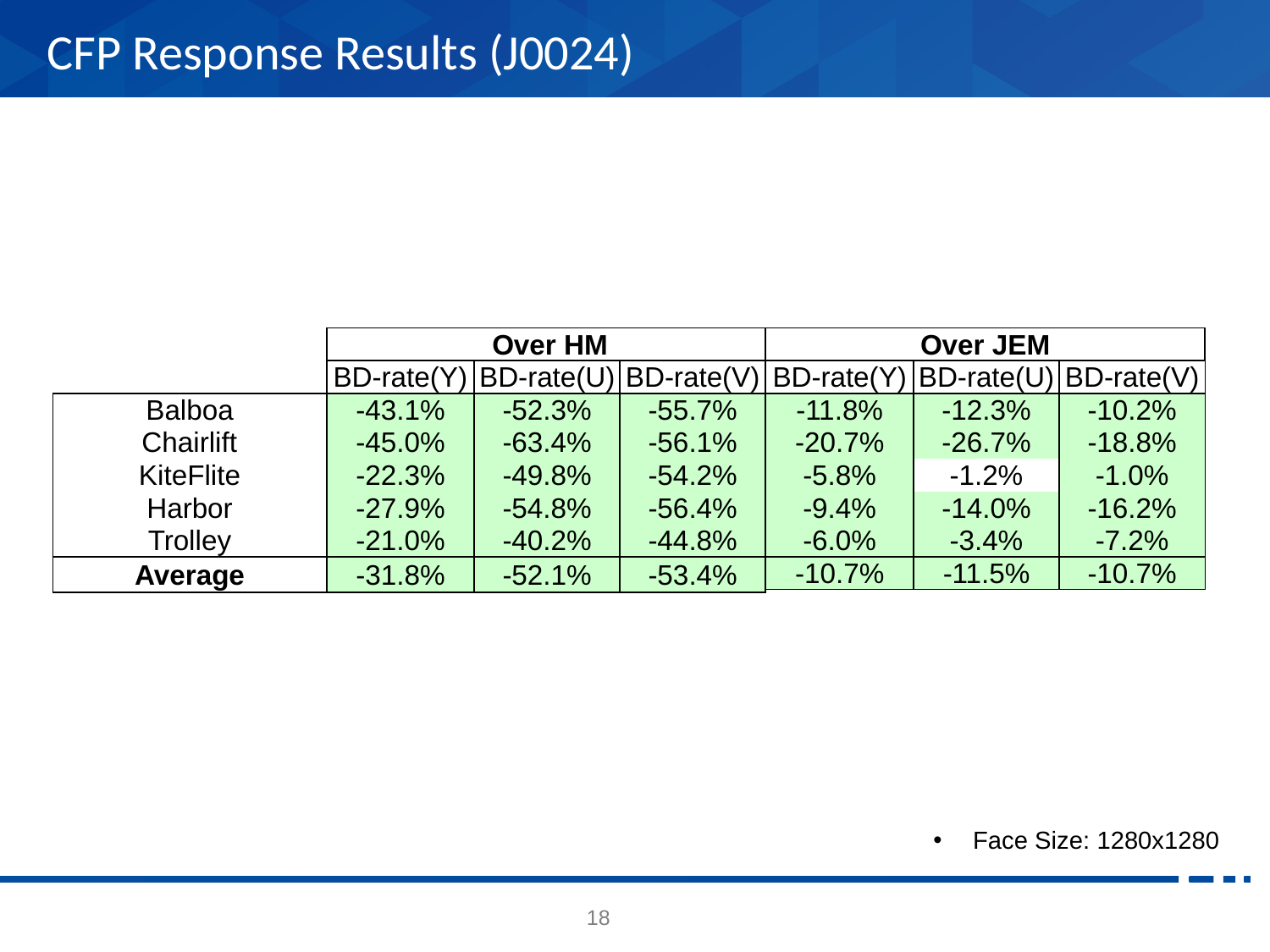

# CFP Response Results (J0024)
|  | Over HM |  |  |
| --- | --- | --- | --- |
|  | BD-rate(Y) | BD-rate(U) | BD-rate(V) |
| Balboa | -43.1% | -52.3% | -55.7% |
| Chairlift | -45.0% | -63.4% | -56.1% |
| KiteFlite | -22.3% | -49.8% | -54.2% |
| Harbor | -27.9% | -54.8% | -56.4% |
| Trolley | -21.0% | -40.2% | -44.8% |
| Average | -31.8% | -52.1% | -53.4% |
| Over JEM |  |  |
| --- | --- | --- |
| BD-rate(Y) | BD-rate(U) | BD-rate(V) |
| -11.8% | -12.3% | -10.2% |
| -20.7% | -26.7% | -18.8% |
| -5.8% | -1.2% | -1.0% |
| -9.4% | -14.0% | -16.2% |
| -6.0% | -3.4% | -7.2% |
| -10.7% | -11.5% | -10.7% |
Face Size: 1280x1280